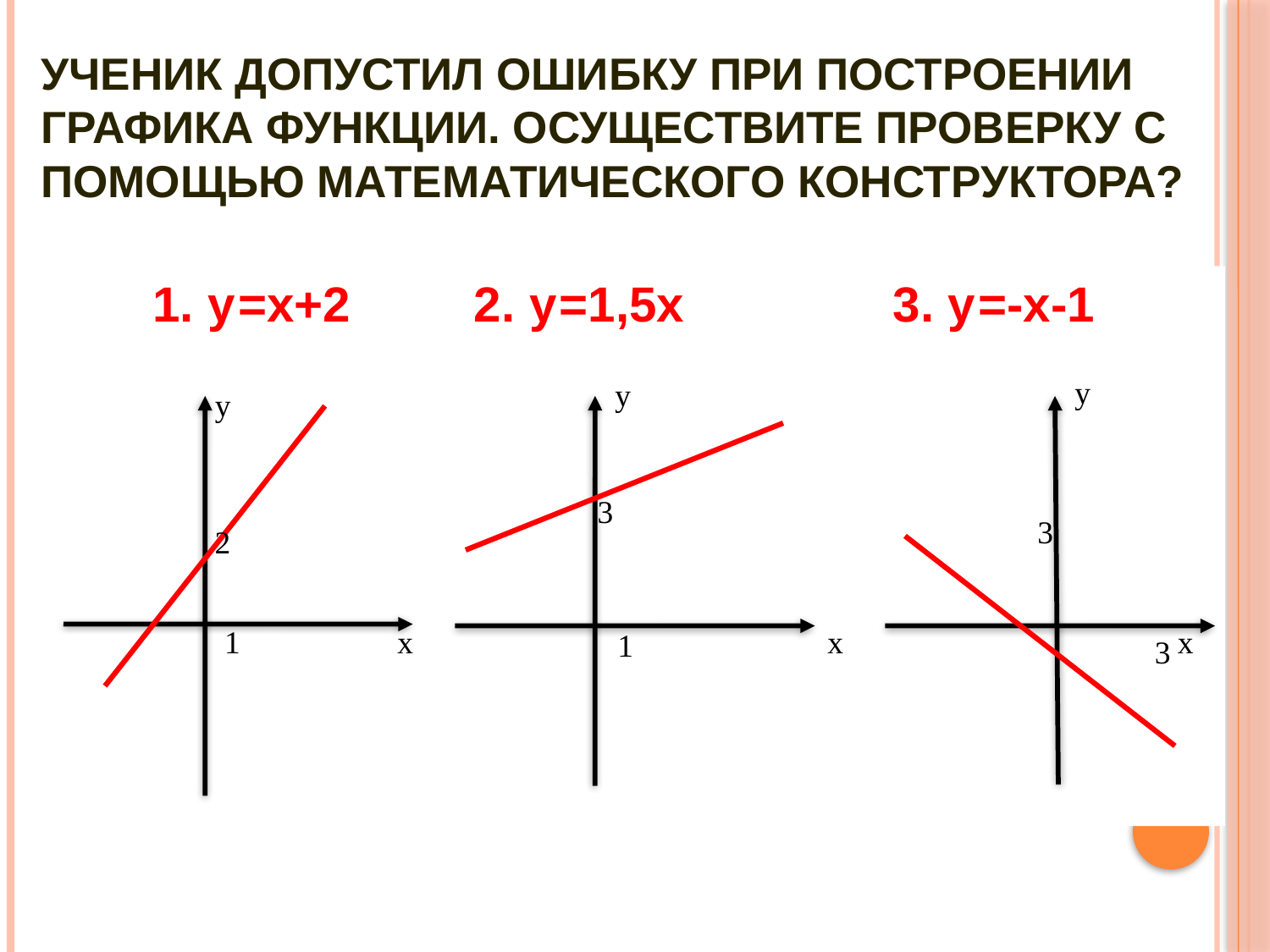

# Ученик допустил ошибку при построении графика функции. Осуществите проверку с помощью математического конструктора?
	    1. y=х+2         2. y=1,5х               3. y=-х-1
y
y
y

3
3
2

1
x
x
x
1

3